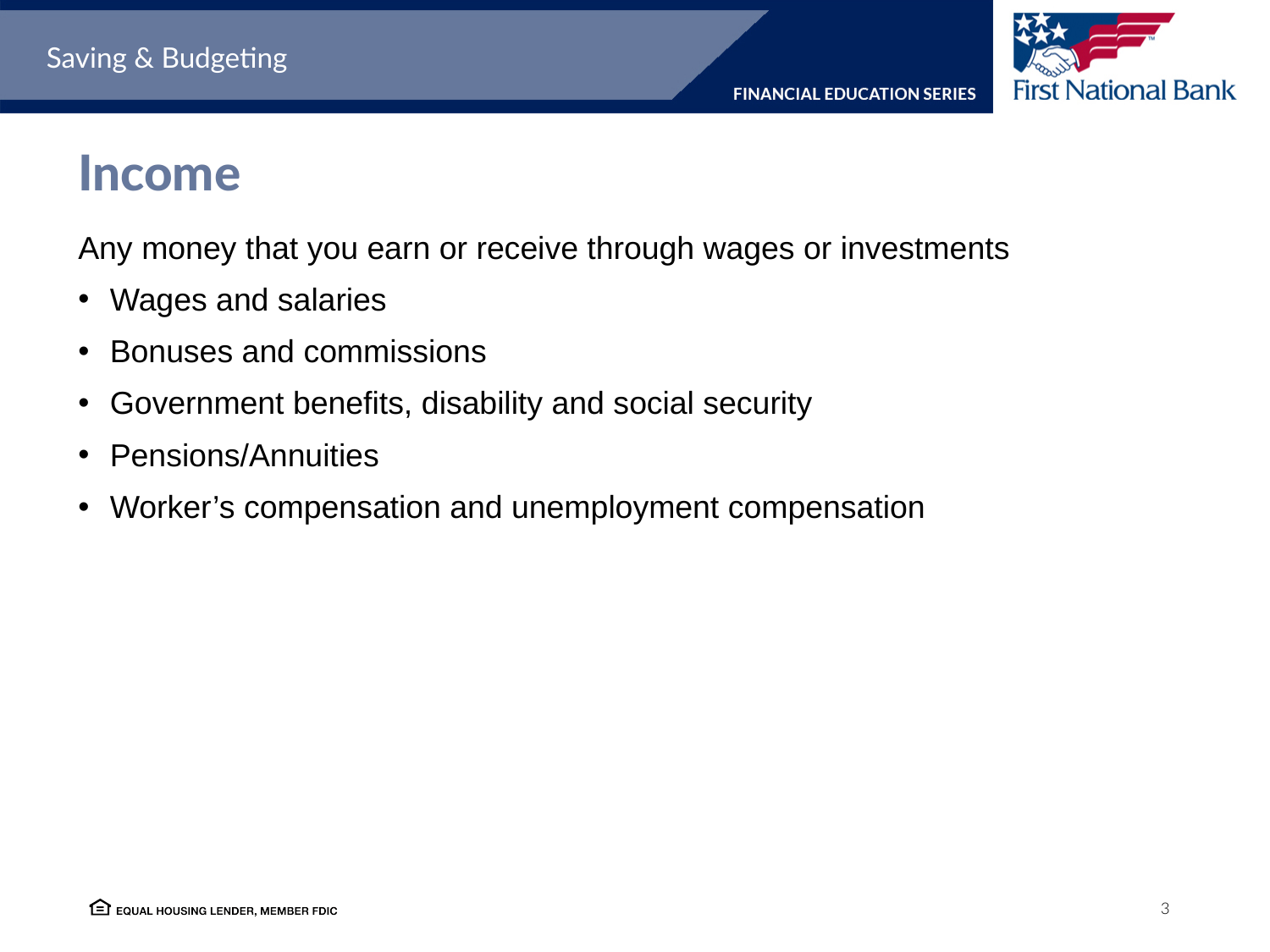

Saving & Budgeting
# Income
Any money that you earn or receive through wages or investments
Wages and salaries
Bonuses and commissions
Government benefits, disability and social security
Pensions/Annuities
Worker’s compensation and unemployment compensation

3